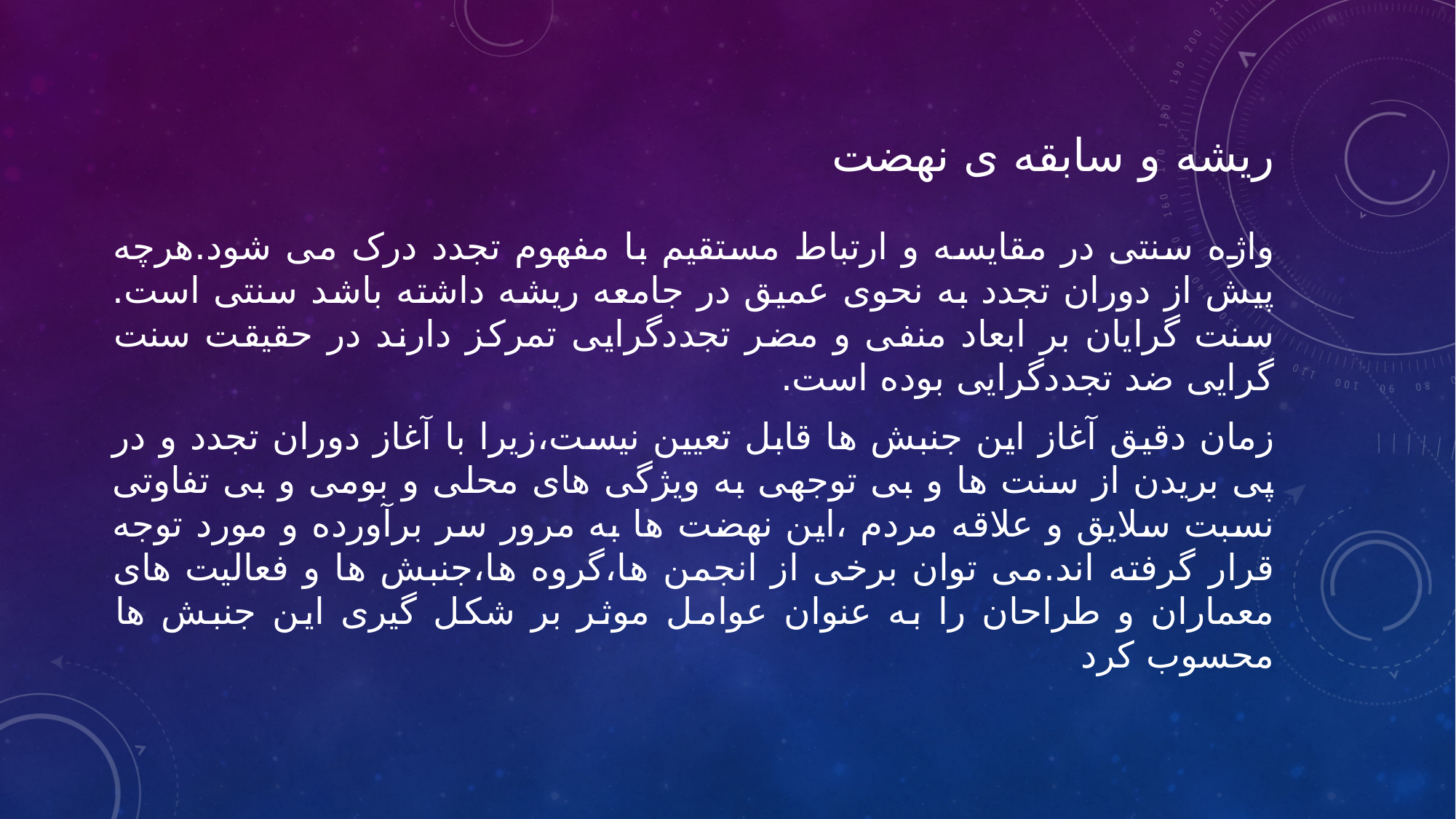

# ریشه و سابقه ی نهضت
واژه سنتی در مقایسه و ارتباط مستقیم با مفهوم تجدد درک می شود.هرچه پیش از دوران تجدد به نحوی عمیق در جامعه ریشه داشته باشد سنتی است. سنت گرایان بر ابعاد منفی و مضر تجددگرایی تمرکز دارند در حقیقت سنت گرایی ضد تجددگرایی بوده است.
زمان دقیق آغاز این جنبش ها قابل تعیین نیست،زیرا با آغاز دوران تجدد و در پی بریدن از سنت ها و بی توجهی به ویژگی های محلی و بومی و بی تفاوتی نسبت سلایق و علاقه مردم ،این نهضت ها به مرور سر برآورده و مورد توجه قرار گرفته اند.می توان برخی از انجمن ها،گروه ها،جنبش ها و فعالیت های معماران و طراحان را به عنوان عوامل موثر بر شکل گیری این جنبش ها محسوب کرد